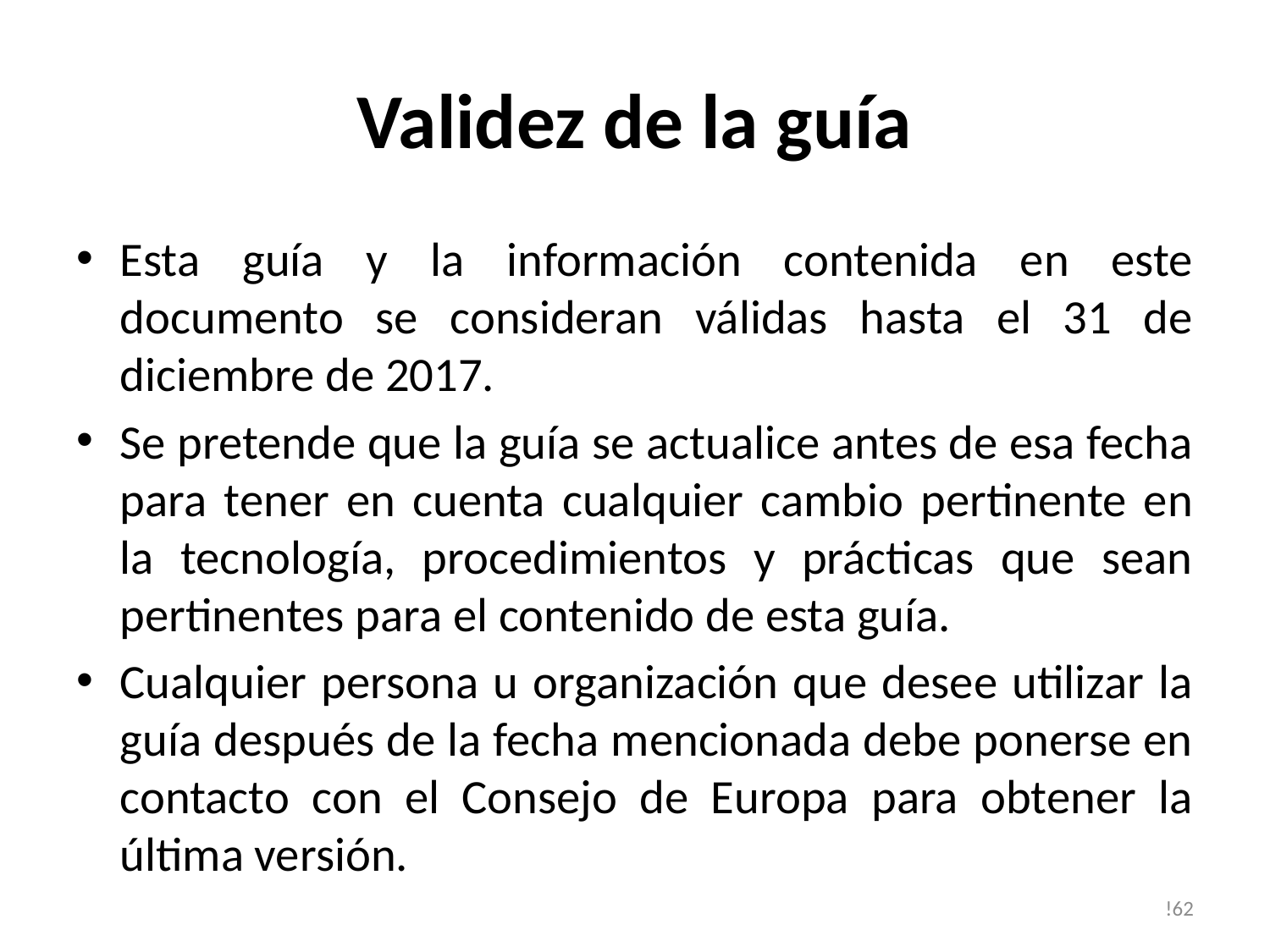

# Validez de la guía
Esta guía y la información contenida en este documento se consideran válidas hasta el 31 de diciembre de 2017.
Se pretende que la guía se actualice antes de esa fecha para tener en cuenta cualquier cambio pertinente en la tecnología, procedimientos y prácticas que sean pertinentes para el contenido de esta guía.
Cualquier persona u organización que desee utilizar la guía después de la fecha mencionada debe ponerse en contacto con el Consejo de Europa para obtener la última versión.

!62